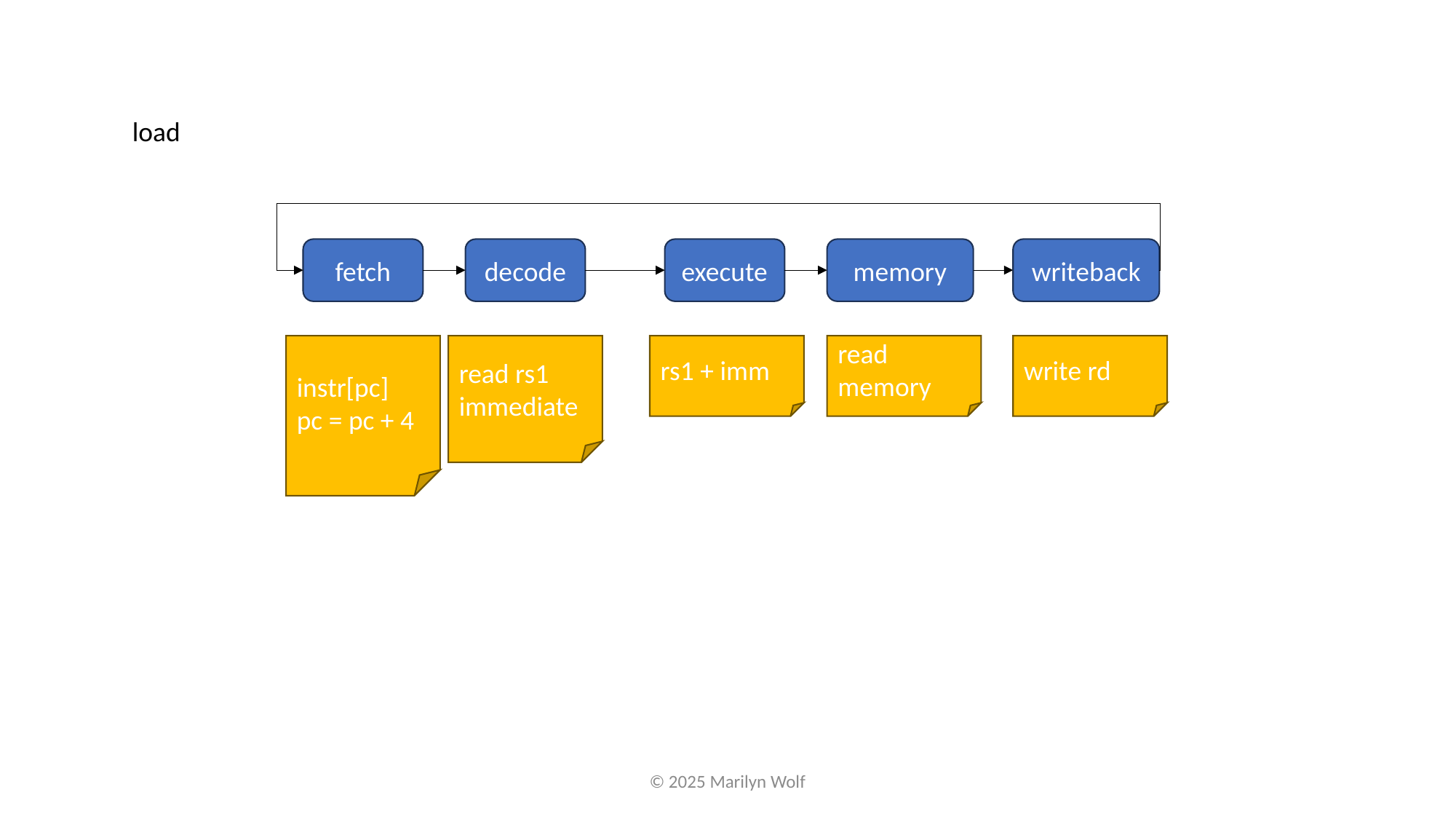

load
writeback
memory
decode
execute
fetch
read rs1
immediate
rs1 + imm
read memory
write rd
instr[pc]
pc = pc + 4
© 2025 Marilyn Wolf